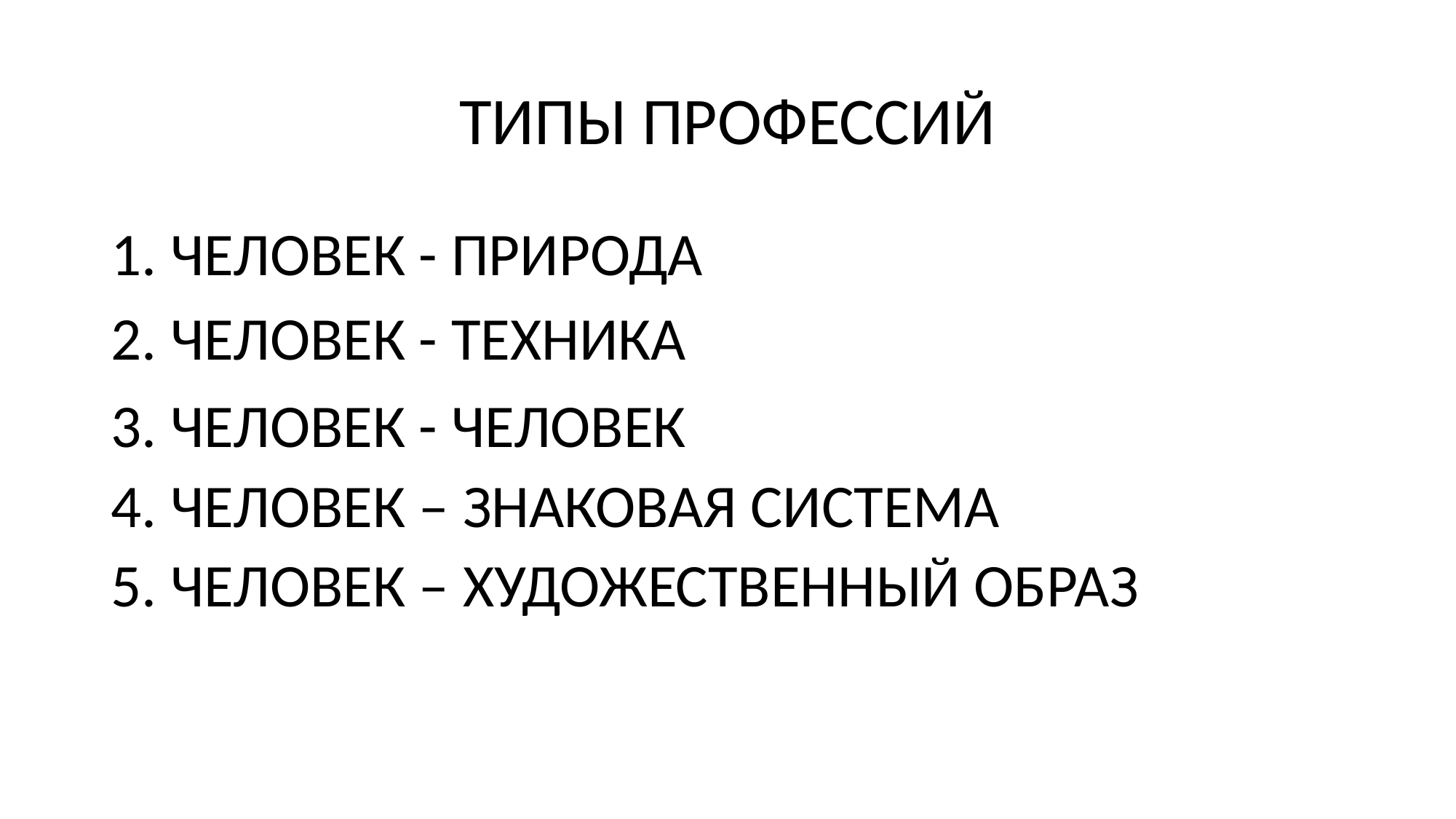

# ТИПЫ ПРОФЕССИЙ
1. ЧЕЛОВЕК - ПРИРОДА
2. ЧЕЛОВЕК - ТЕХНИКА
3. ЧЕЛОВЕК - ЧЕЛОВЕК
4. ЧЕЛОВЕК – ЗНАКОВАЯ СИСТЕМА
5. ЧЕЛОВЕК – ХУДОЖЕСТВЕННЫЙ ОБРАЗ